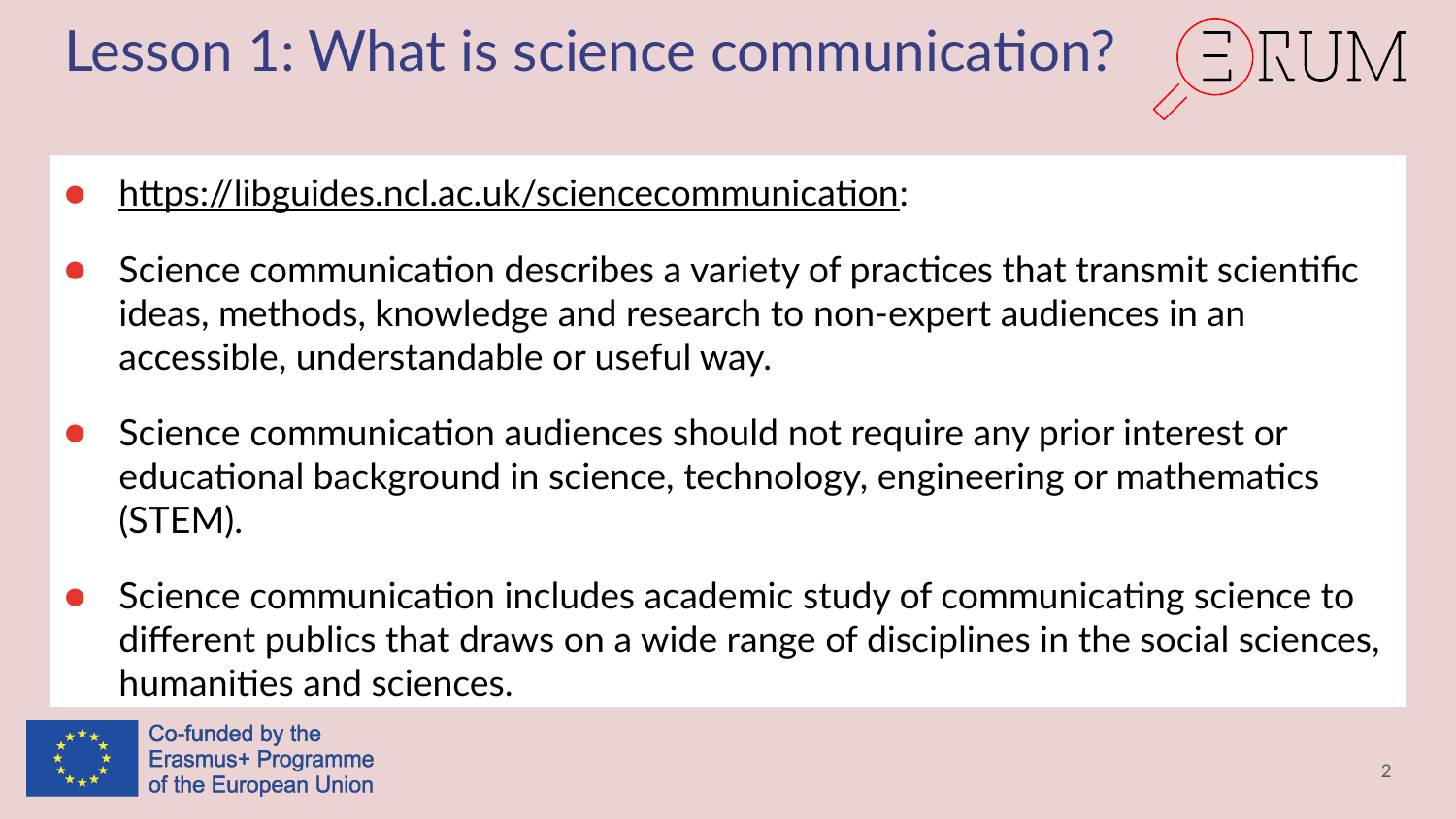

# Lesson 1: What is science communication?
https://libguides.ncl.ac.uk/sciencecommunication:
Science communication describes a variety of practices that transmit scientific ideas, methods, knowledge and research to non-expert audiences in an accessible, understandable or useful way.
Science communication audiences should not require any prior interest or educational background in science, technology, engineering or mathematics (STEM).
Science communication includes academic study of communicating science to different publics that draws on a wide range of disciplines in the social sciences, humanities and sciences.
2